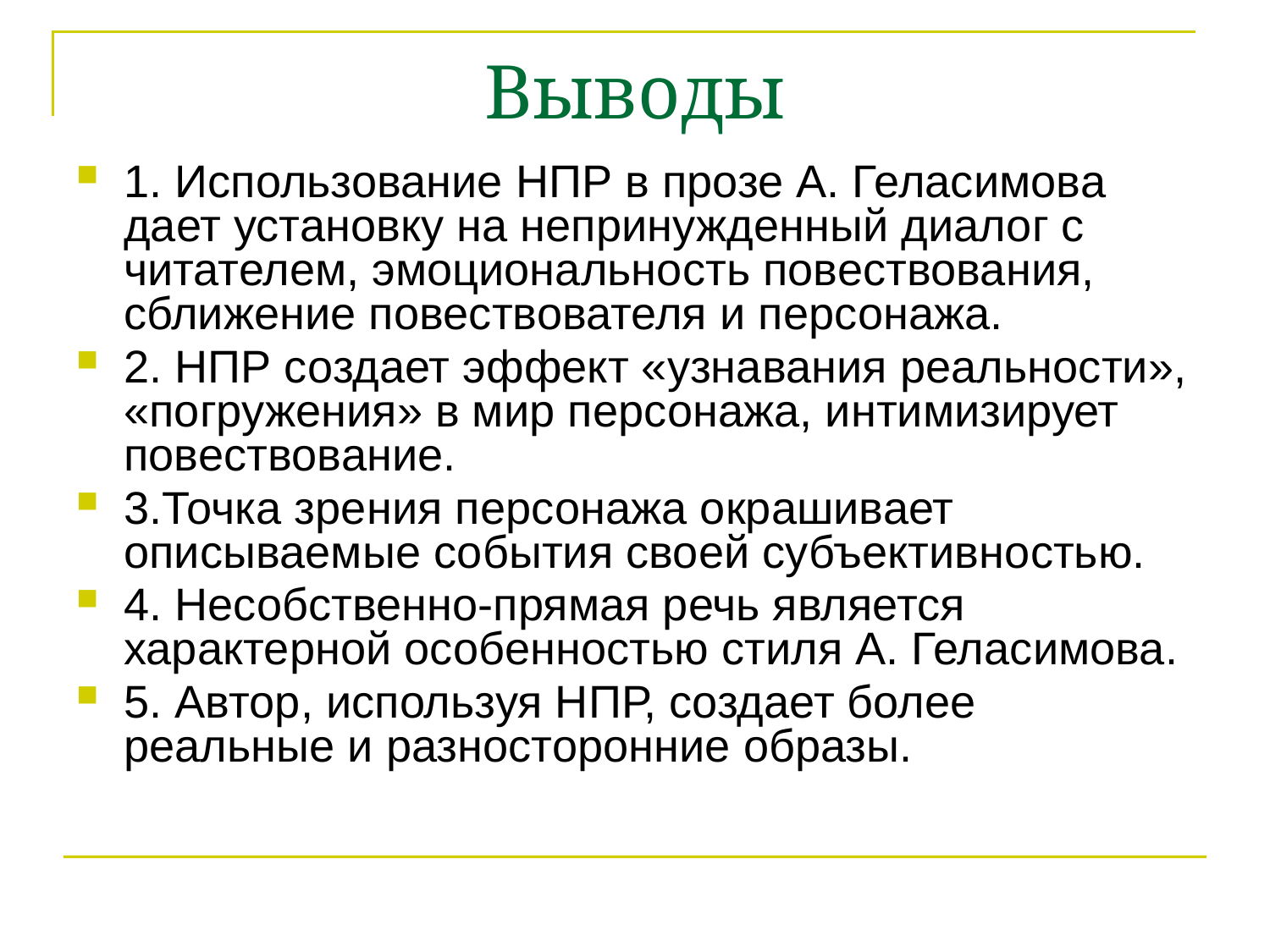

# Выводы
1. Использование НПР в прозе А. Геласимова дает установку на непринужденный диалог с читателем, эмоциональность повествования, сближение повествователя и персонажа.
2. НПР создает эффект «узнавания реальности», «погружения» в мир персонажа, интимизирует повествование.
3.Точка зрения персонажа окрашивает описываемые события своей субъективностью.
4. Несобственно-прямая речь является характерной особенностью стиля А. Геласимова.
5. Автор, используя НПР, создает более реальные и разносторонние образы.